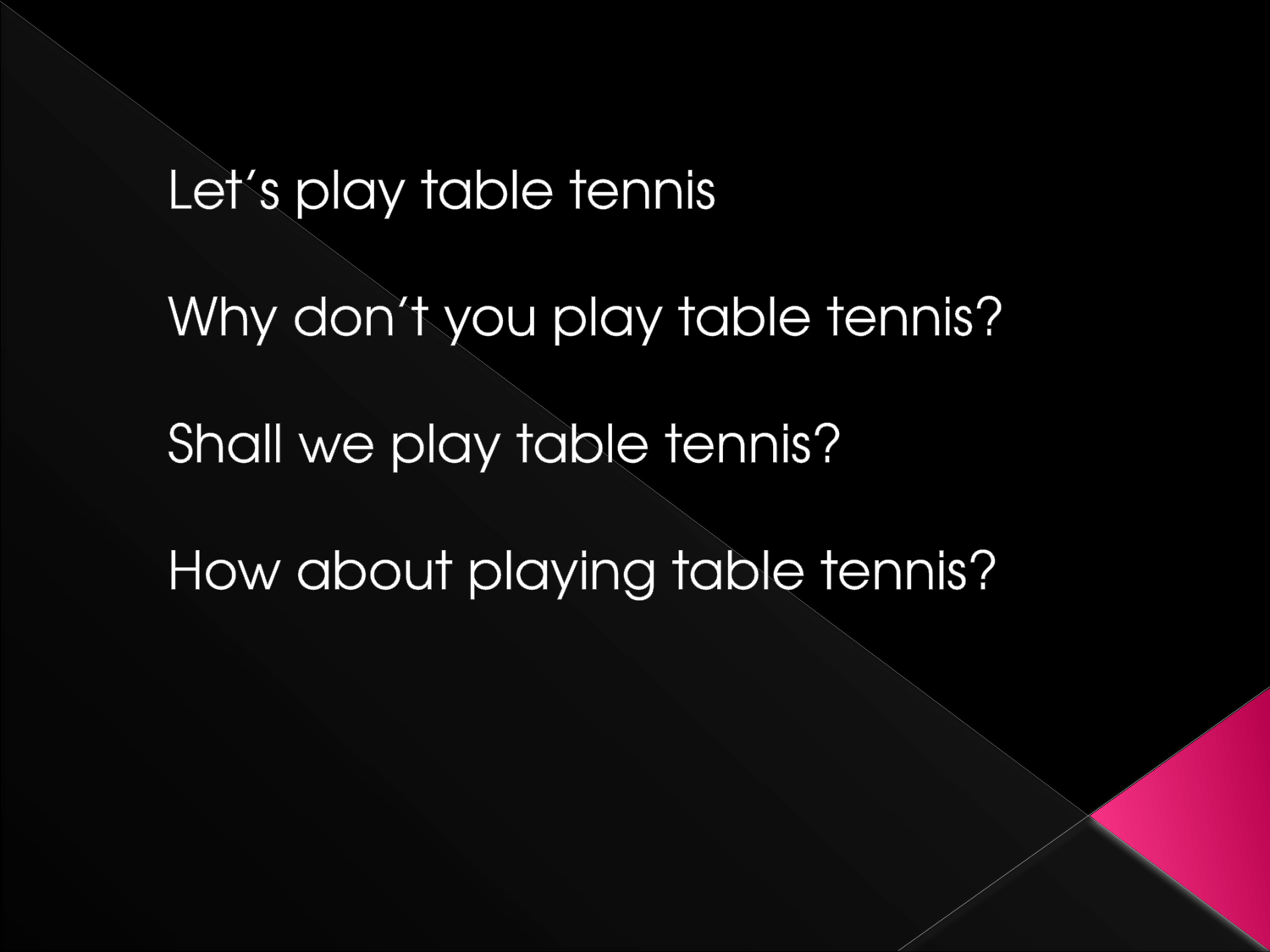

#

Let’s play table tennis

Why don’t you play table tennis?

Shall we play table tennis?

How about playing table tennis?